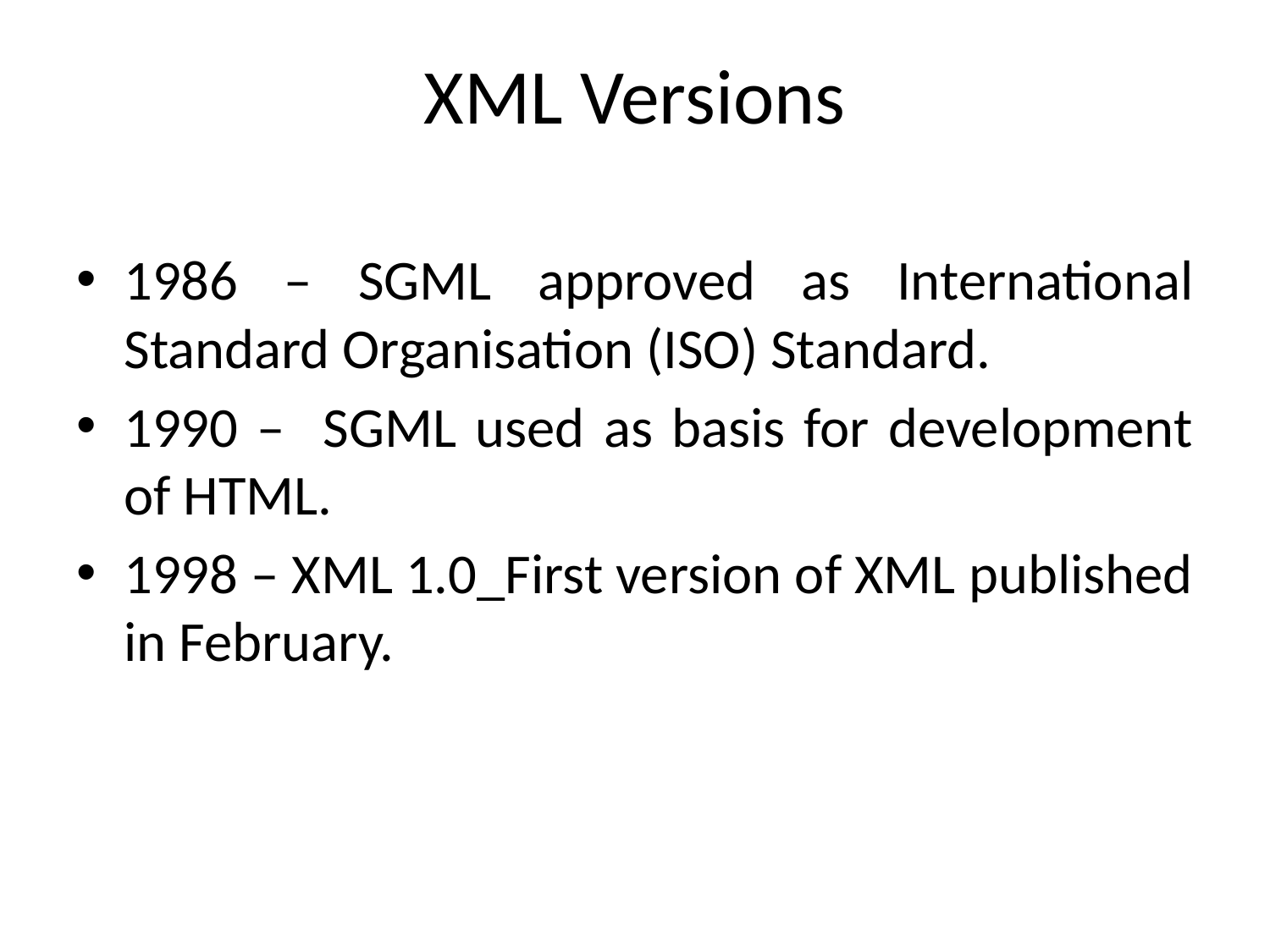

# XML Versions

1986 – SGML approved as International Standard Organisation (ISO) Standard.
1990 –  SGML used as basis for development of HTML.
1998 – XML 1.0_First version of XML published in February.